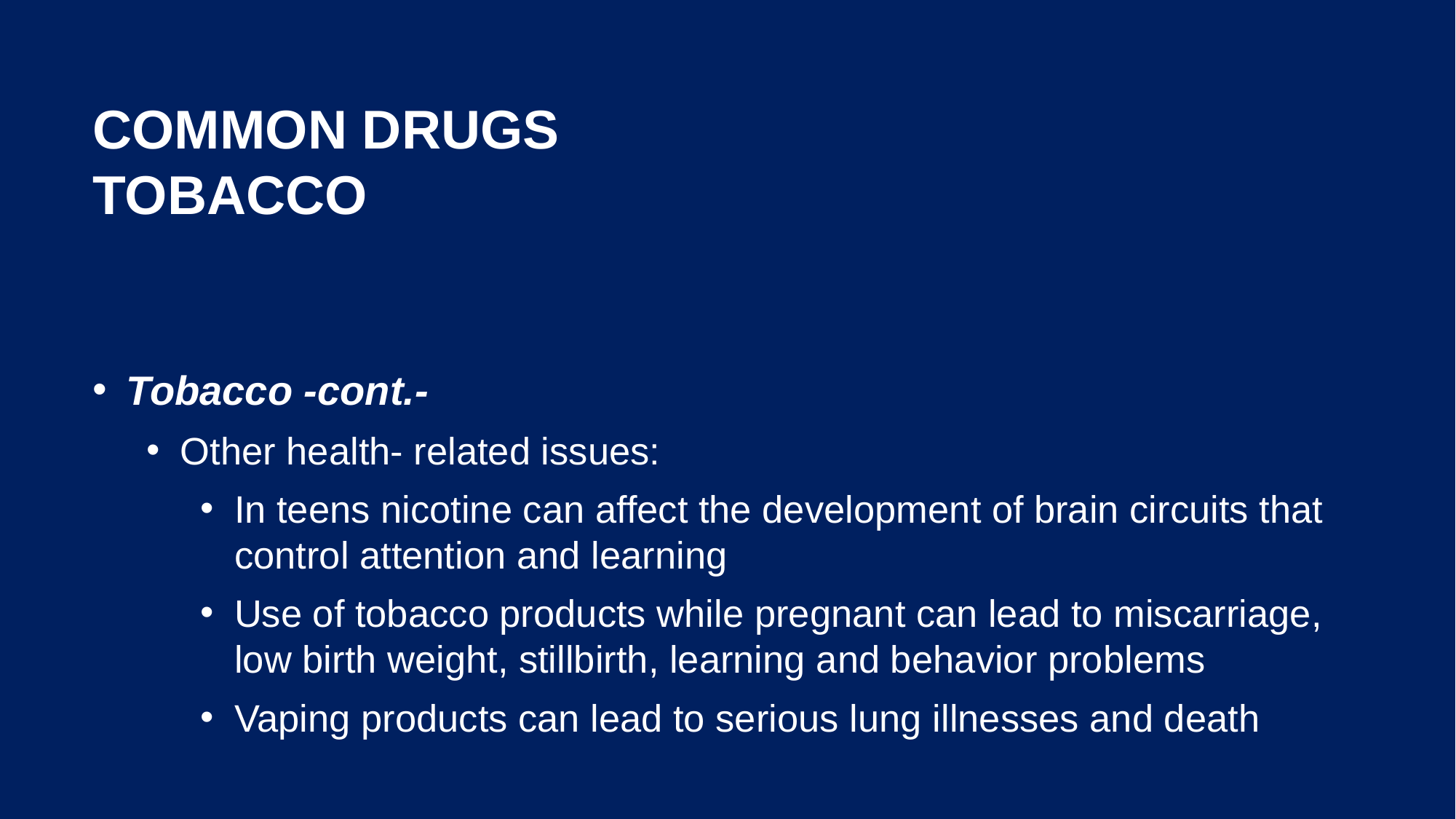

# Common Drugs Tobacco

Tobacco -cont.-
Other health- related issues:
In teens nicotine can affect the development of brain circuits that control attention and learning
Use of tobacco products while pregnant can lead to miscarriage, low birth weight, stillbirth, learning and behavior problems
Vaping products can lead to serious lung illnesses and death